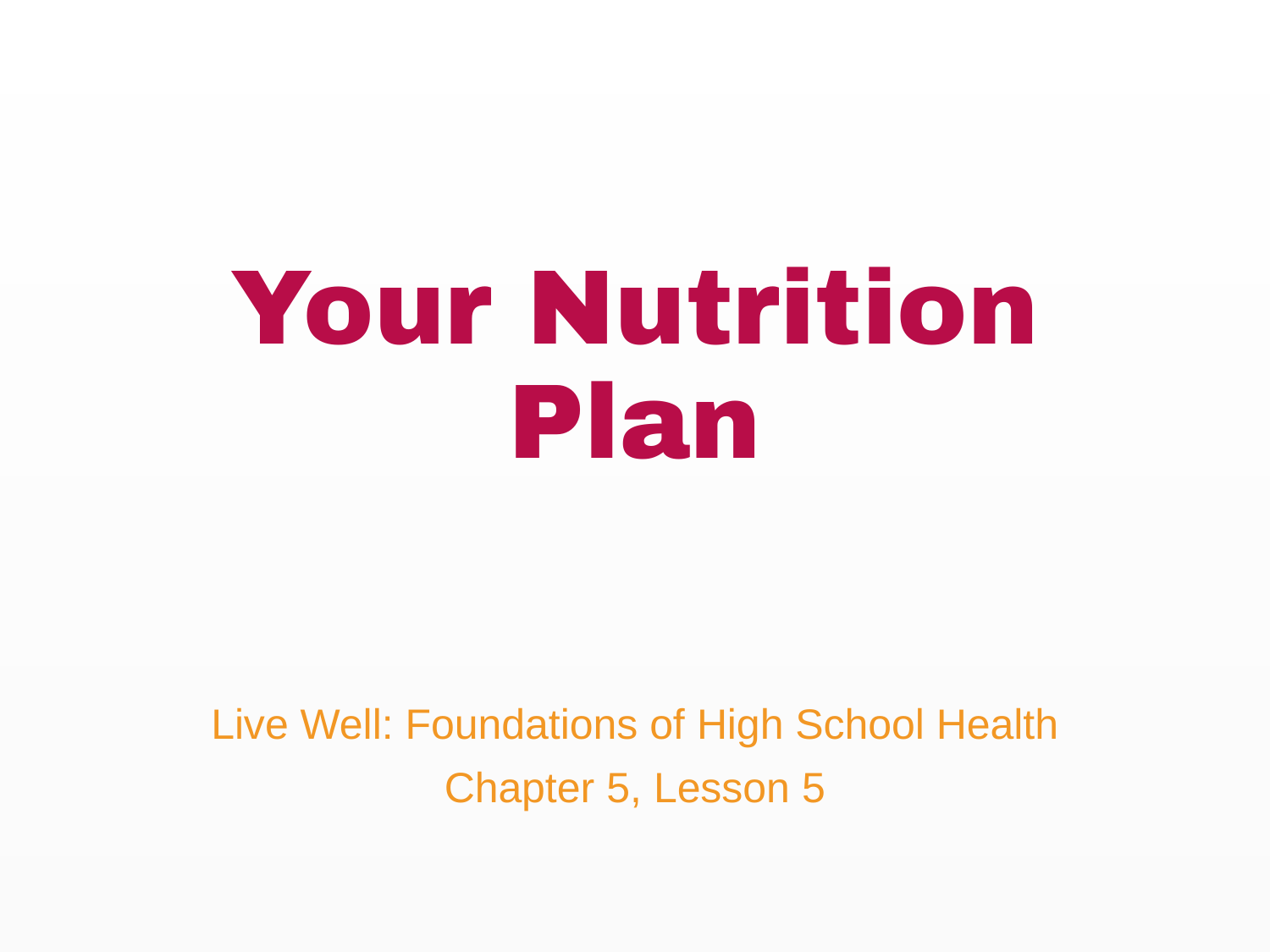

# Your Nutrition Plan
Live Well: Foundations of High School Health
Chapter 5, Lesson 5